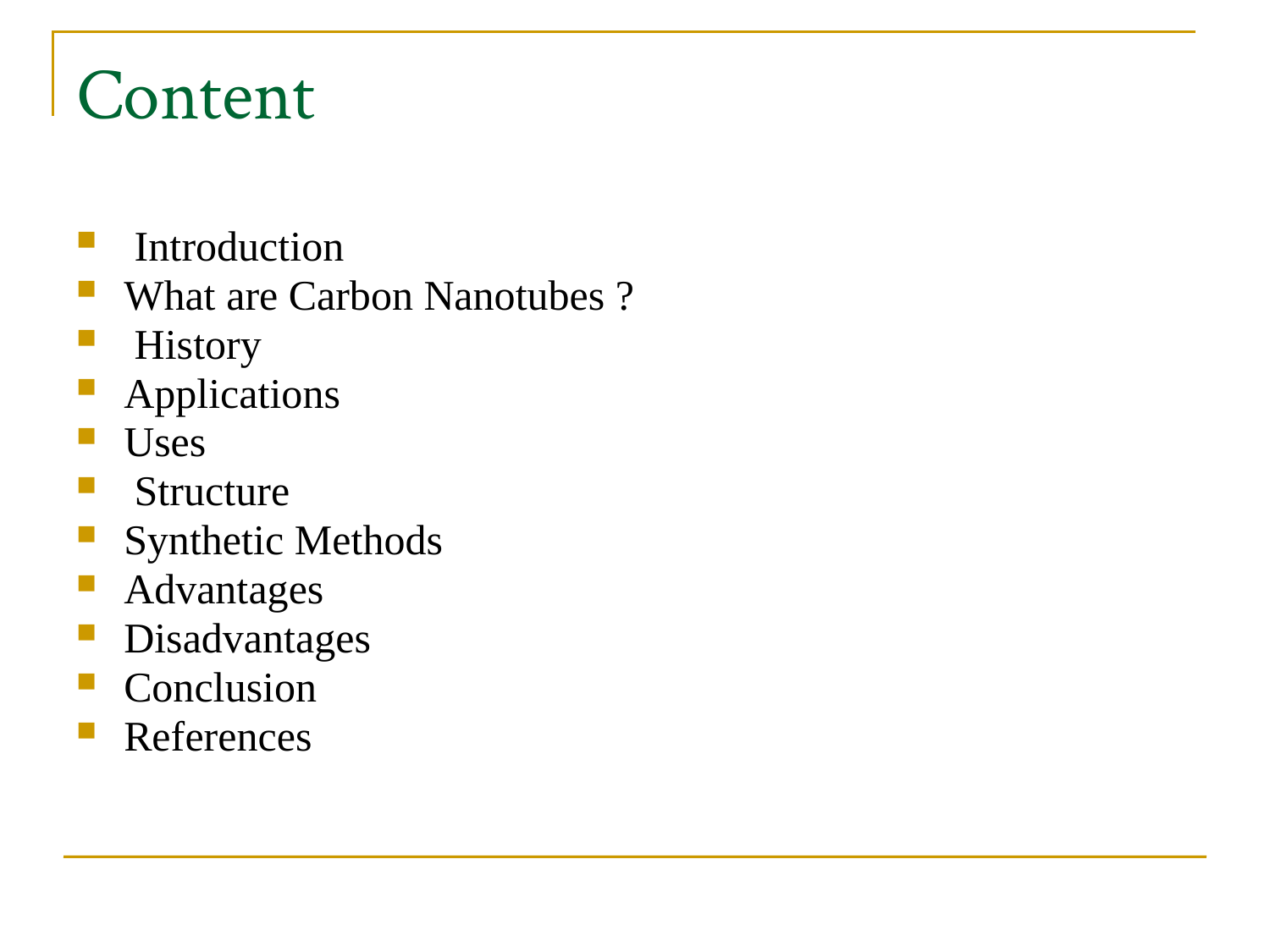

# Content
 Introduction
What are Carbon Nanotubes ?
 History
Applications
Uses
 Structure
Synthetic Methods
Advantages
Disadvantages
Conclusion
References